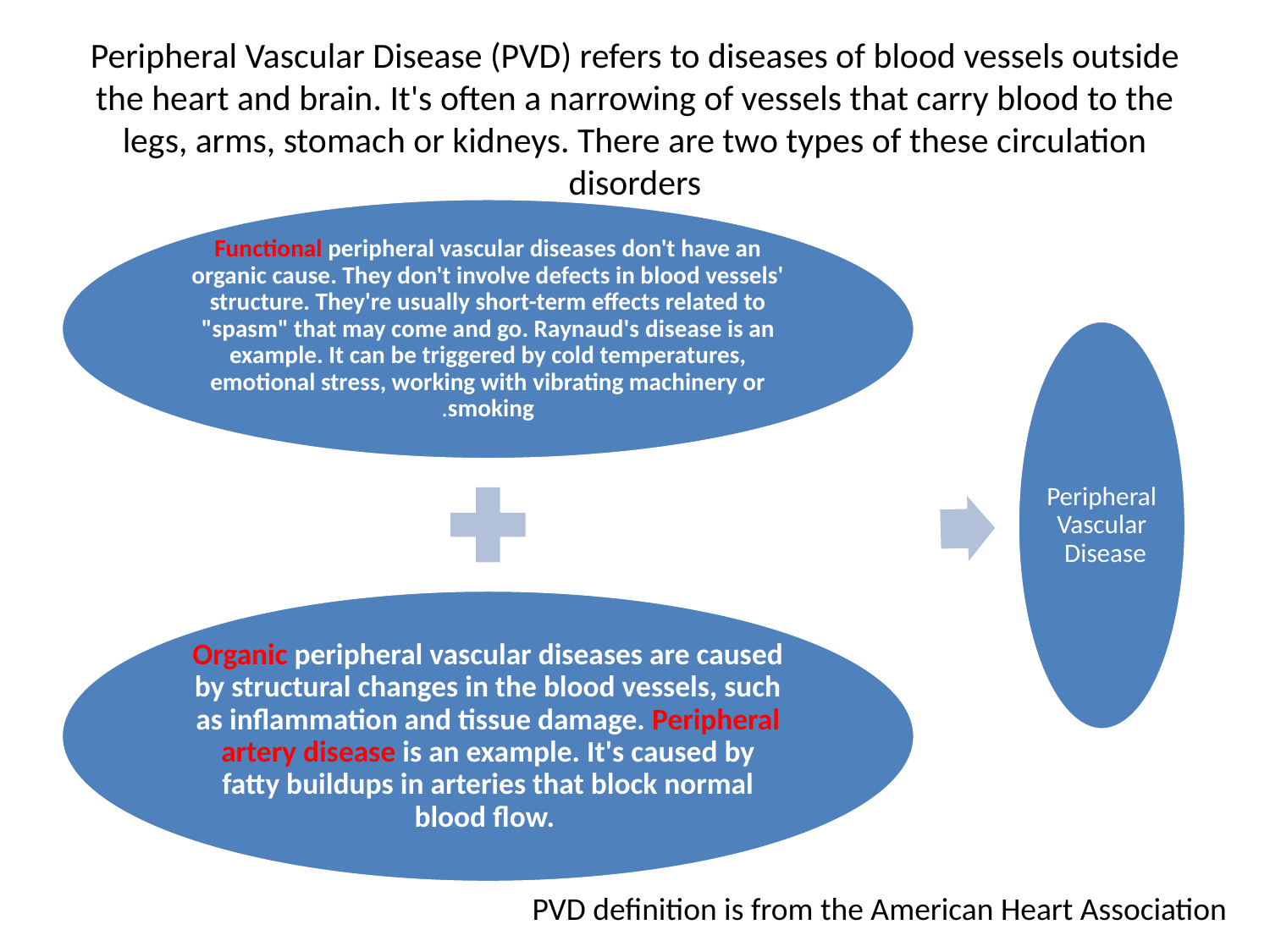

# Peripheral Vascular Disease (PVD) refers to diseases of blood vessels outside the heart and brain. It's often a narrowing of vessels that carry blood to the legs, arms, stomach or kidneys. There are two types of these circulation disorders
Functional peripheral vascular diseases don't have an organic cause. They don't involve defects in blood vessels' structure. They're usually short-term effects related to "spasm" that may come and go. Raynaud's disease is an example. It can be triggered by cold temperatures, emotional stress, working with vibrating machinery or smoking.

Organic peripheral vascular diseases are caused by structural changes in the blood vessels, such as inflammation and tissue damage. Peripheral artery disease is an example. It's caused by fatty buildups in arteries that block normal blood flow.

Peripheral Vascular Disease
PVD definition is from the American Heart Association